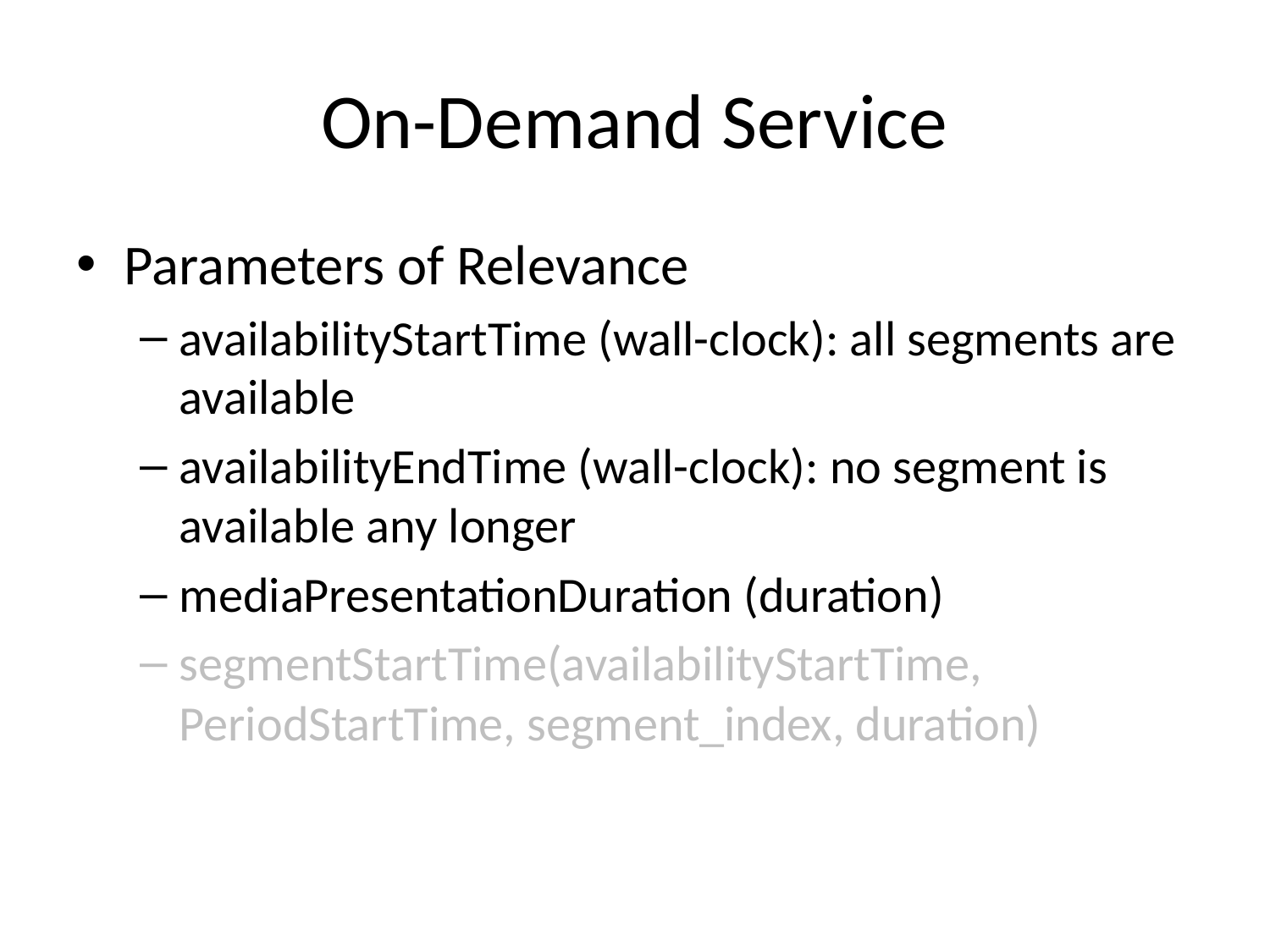

# On-Demand Service
Parameters of Relevance
availabilityStartTime (wall-clock): all segments are available
availabilityEndTime (wall-clock): no segment is available any longer
mediaPresentationDuration (duration)
segmentStartTime(availabilityStartTime, PeriodStartTime, segment_index, duration)